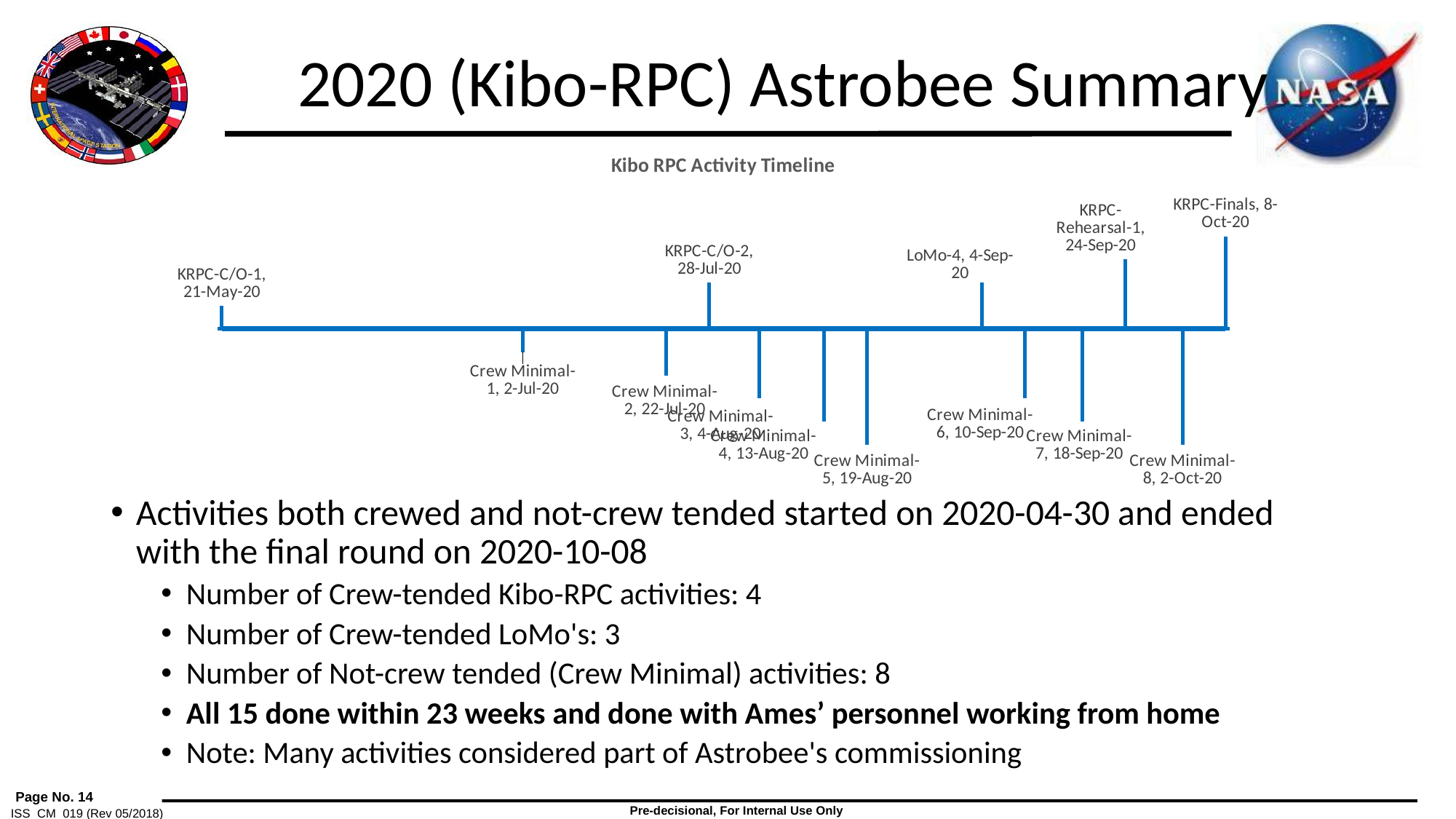

# 2020 (Kibo-RPC) Astrobee Summary

### Chart: Kibo RPC Activity Timeline

| Category |  |
|---|---|
| 43972 | 1.0 |
| 44014 | -1.0 |
| 44034 | -2.0 |
| 44040 | 2.0 |
| 44047 | -3.0 |
| 44056 | -4.0 |
| 44062 | -5.0 |
| 44078 | 2.0 |
| 44084 | -3.0 |
| 44092 | -4.0 |
| 44098 | 3.0 |
| 44106 | -5.0 |
| 44112 | 4.0 |
Activities both crewed and not-crew tended started on 2020-04-30 and ended with the final round on 2020-10-08
Number of Crew-tended Kibo-RPC activities: 4
Number of Crew-tended LoMo's: 3
Number of Not-crew tended (Crew Minimal) activities: 8
All 15 done within 23 weeks and done with Ames’ personnel working from home
Note: Many activities considered part of Astrobee's commissioning